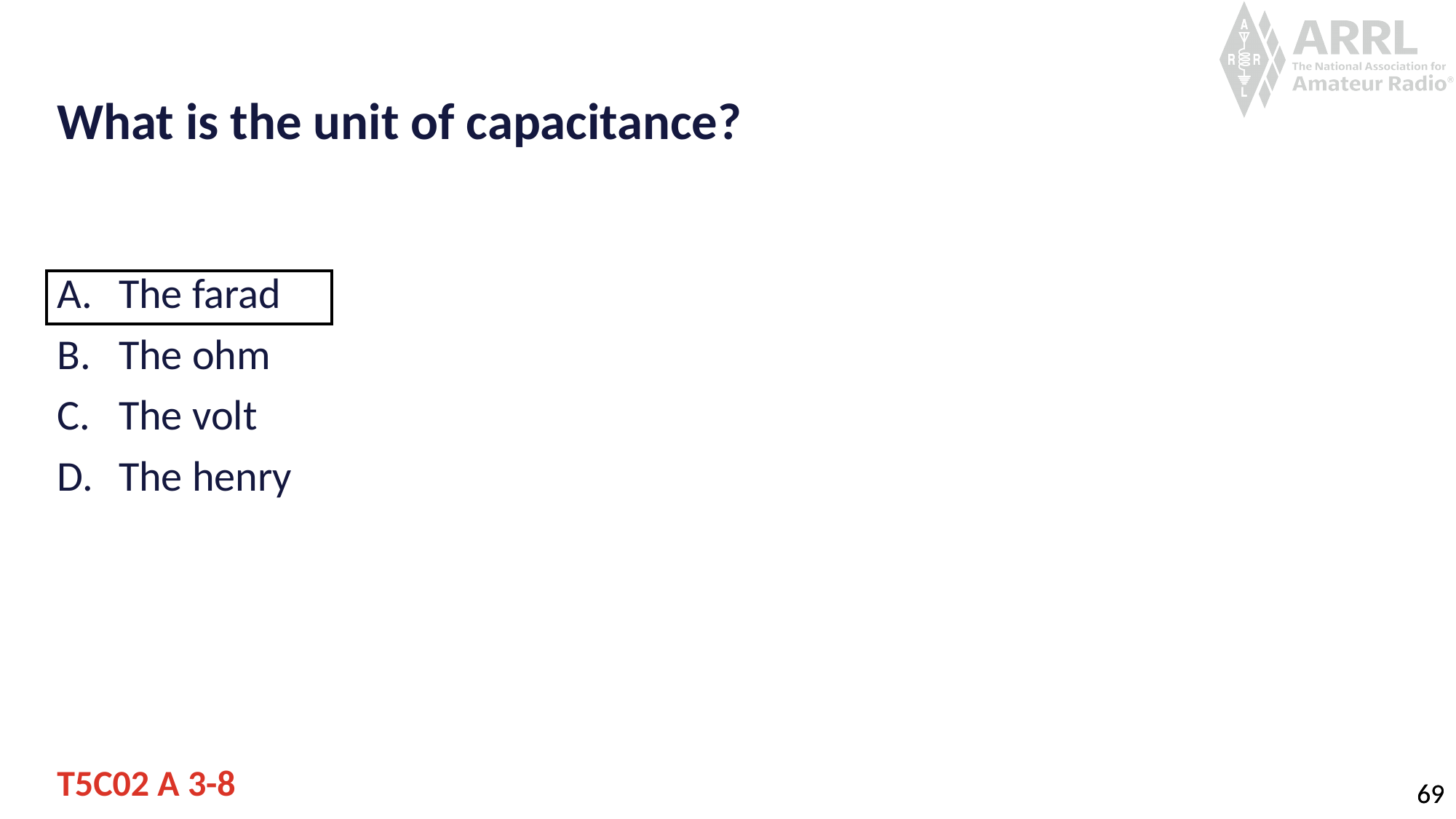

# What is the unit of capacitance?
The farad
The ohm
The volt
The henry

T5C02 A 3-8